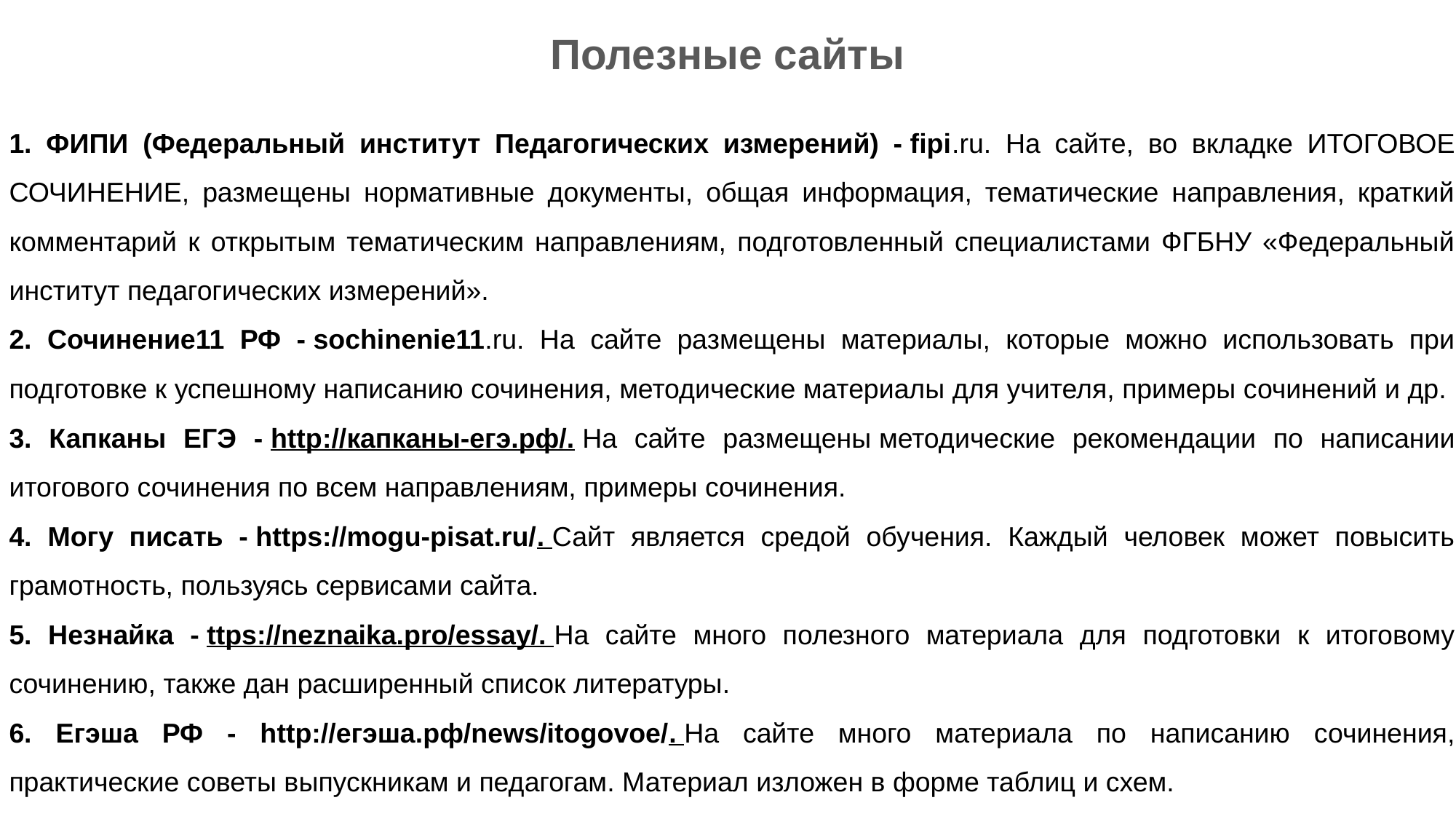

# Полезные сайты
1. ФИПИ (Федеральный институт Педагогических измерений) - fipi.ru. На сайте, во вкладке ИТОГОВОЕ СОЧИНЕНИЕ, размещены нормативные документы, общая информация, тематические направления, краткий комментарий к открытым тематическим направлениям, подготовленный специалистами ФГБНУ «Федеральный институт педагогических измерений».
2. Сочинение11 РФ - sochinenie11.ru. На сайте размещены материалы, которые можно использовать при подготовке к успешному написанию сочинения, методические материалы для учителя, примеры сочинений и др.
3. Капканы ЕГЭ - http://капканы-егэ.рф/. На сайте размещены методические рекомендации по написании итогового сочинения по всем направлениям, примеры сочинения.
4. Могу писать - https://mogu-pisat.ru/. Сайт является средой обучения. Каждый человек может повысить грамотность, пользуясь сервисами сайта.
5. Незнайка - ttps://neznaika.pro/essay/. На сайте много полезного материала для подготовки к итоговому сочинению, также дан расширенный список литературы.
6. Егэша РФ - http://егэша.рф/news/itogovoe/. На сайте много материала по написанию сочинения, практические советы выпускникам и педагогам. Материал изложен в форме таблиц и схем.